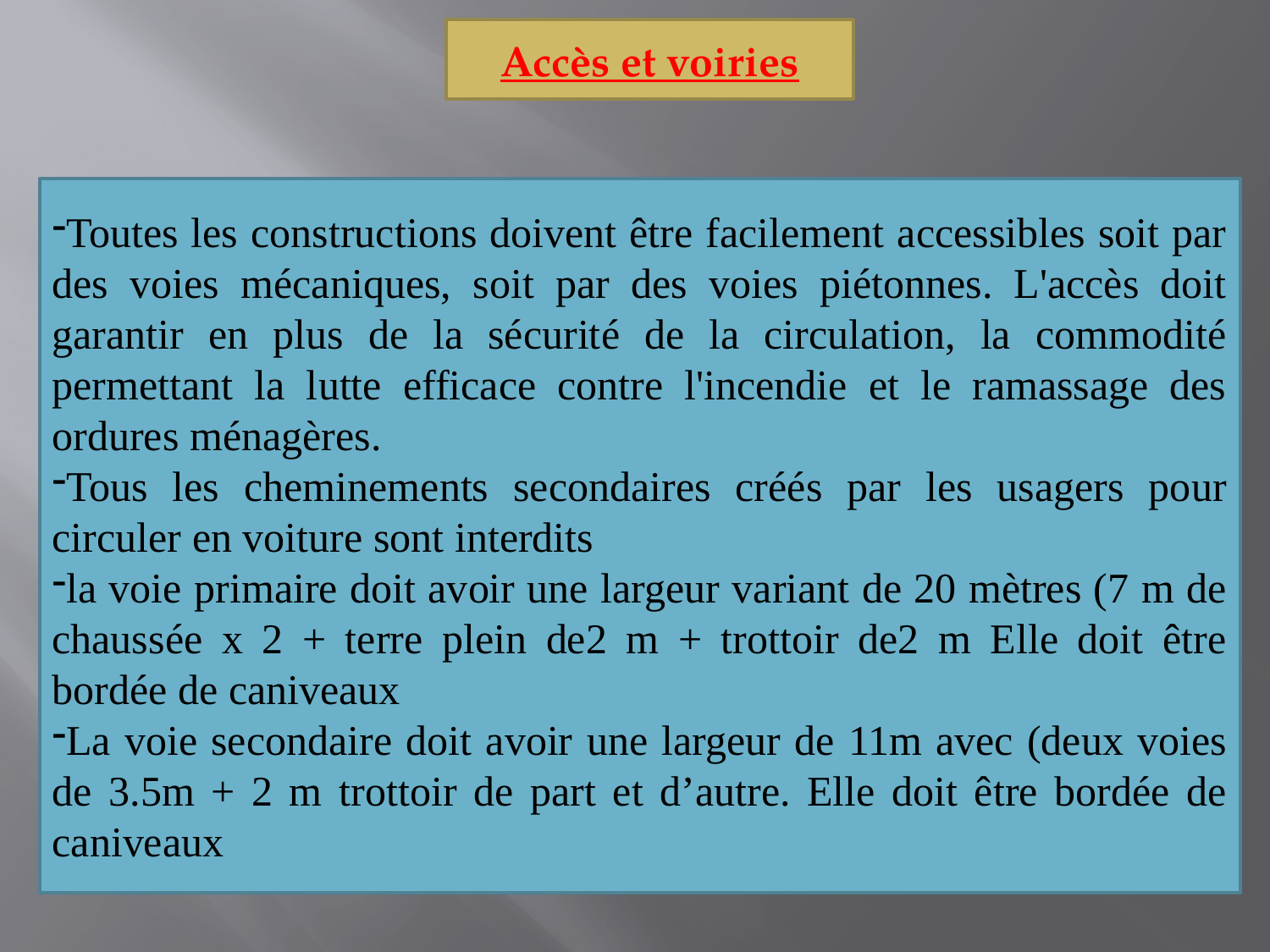

Accès et voiries
Toutes les constructions doivent être facilement accessibles soit par des voies mécaniques, soit par des voies piétonnes. L'accès doit garantir en plus de la sécurité de la circulation, la commodité permettant la lutte efficace contre l'incendie et le ramassage des ordures ménagères.
Tous les cheminements secondaires créés par les usagers pour circuler en voiture sont interdits
la voie primaire doit avoir une largeur variant de 20 mètres (7 m de chaussée x 2 + terre plein de2 m + trottoir de2 m Elle doit être bordée de caniveaux
La voie secondaire doit avoir une largeur de 11m avec (deux voies de 3.5m + 2 m trottoir de part et d’autre. Elle doit être bordée de caniveaux